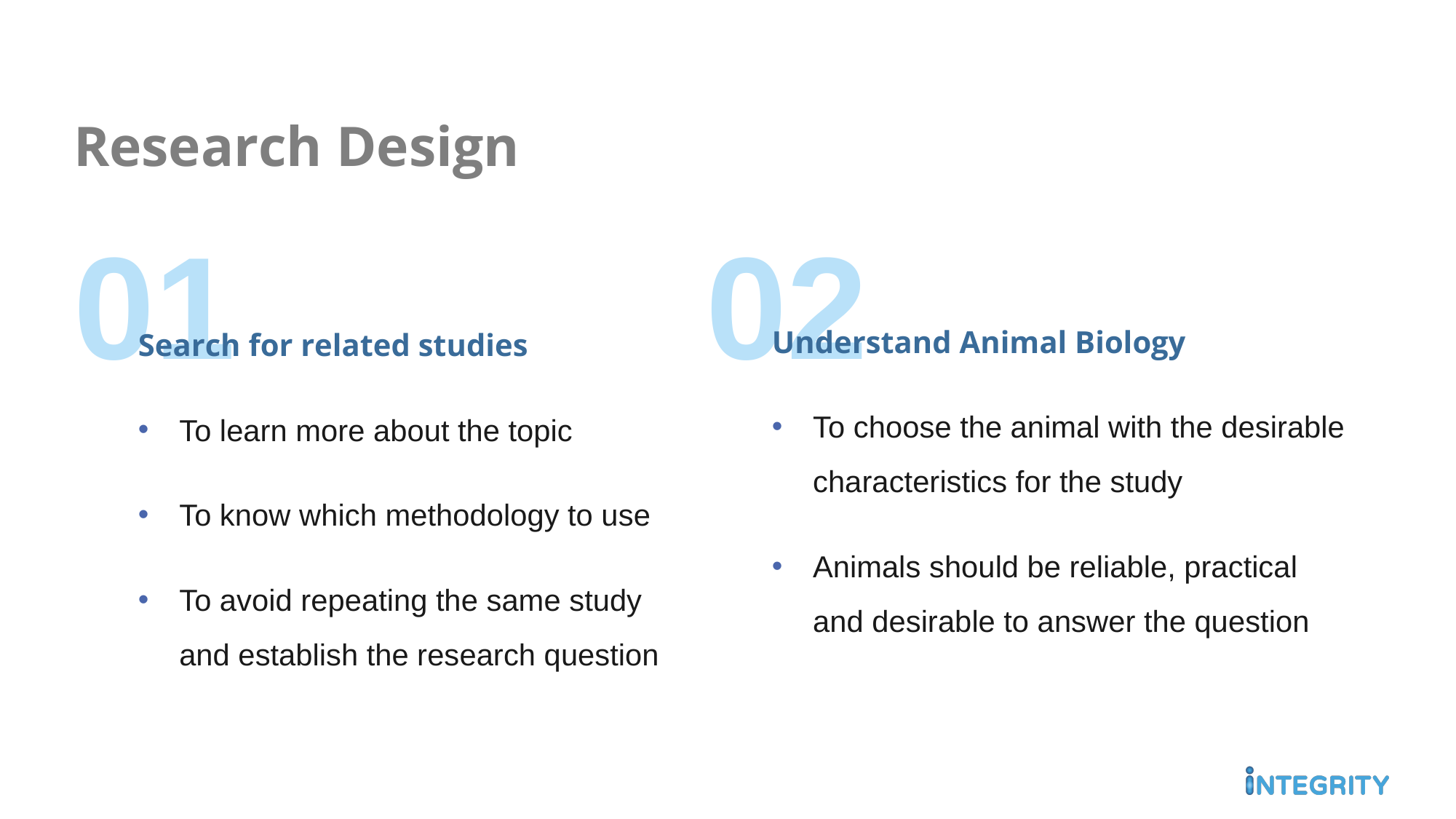

# Research Design
01
02
Search for related studies
To learn more about the topic
To know which methodology to use
To avoid repeating the same study and establish the research question
Understand Animal Biology
To choose the animal with the desirable characteristics for the study
Animals should be reliable, practical and desirable to answer the question